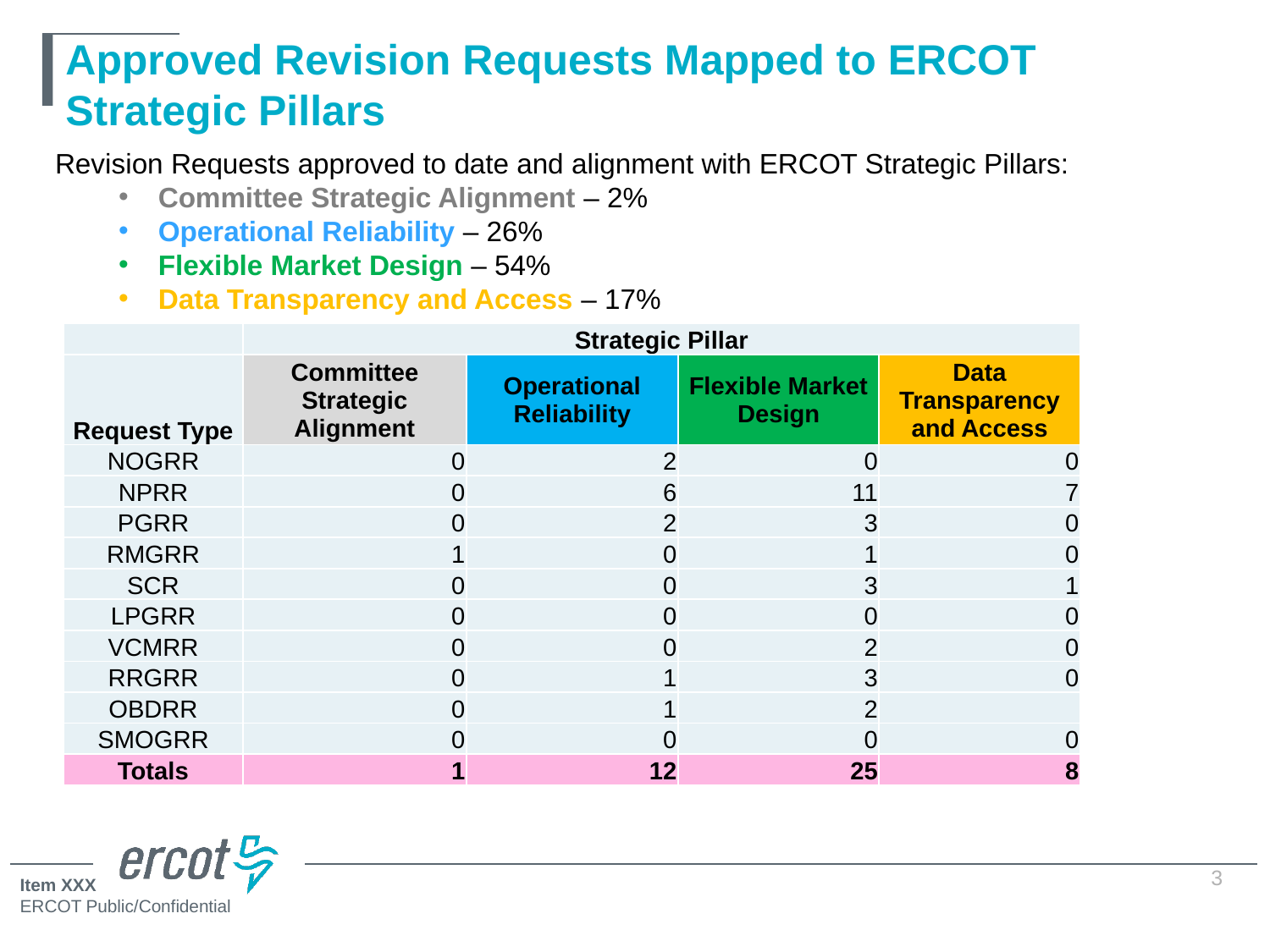

# Approved Revision Requests Mapped to ERCOT Strategic Pillars

Revision Requests approved to date and alignment with ERCOT Strategic Pillars:
Committee Strategic Alignment – 2%
Operational Reliability – 26%
Flexible Market Design – 54%
Data Transparency and Access – 17%
|  | Strategic Pillar |  |  |  |
| --- | --- | --- | --- | --- |
| Request Type | Committee Strategic Alignment | Operational Reliability | Flexible Market Design | Data Transparency and Access |
| NOGRR | 0 | 2 | 0 | 0 |
| NPRR | 0 | 6 | 11 | 7 |
| PGRR | 0 | 2 | 3 | 0 |
| RMGRR | 1 | 0 | 1 | 0 |
| SCR | 0 | 0 | 3 | 1 |
| LPGRR | 0 | 0 | 0 | 0 |
| VCMRR | 0 | 0 | 2 | 0 |
| RRGRR | 0 | 1 | 3 | 0 |
| OBDRR | 0 | 1 | 2 |  |
| SMOGRR | 0 | 0 | 0 | 0 |
| Totals | 1 | 12 | 25 | 8 |
3